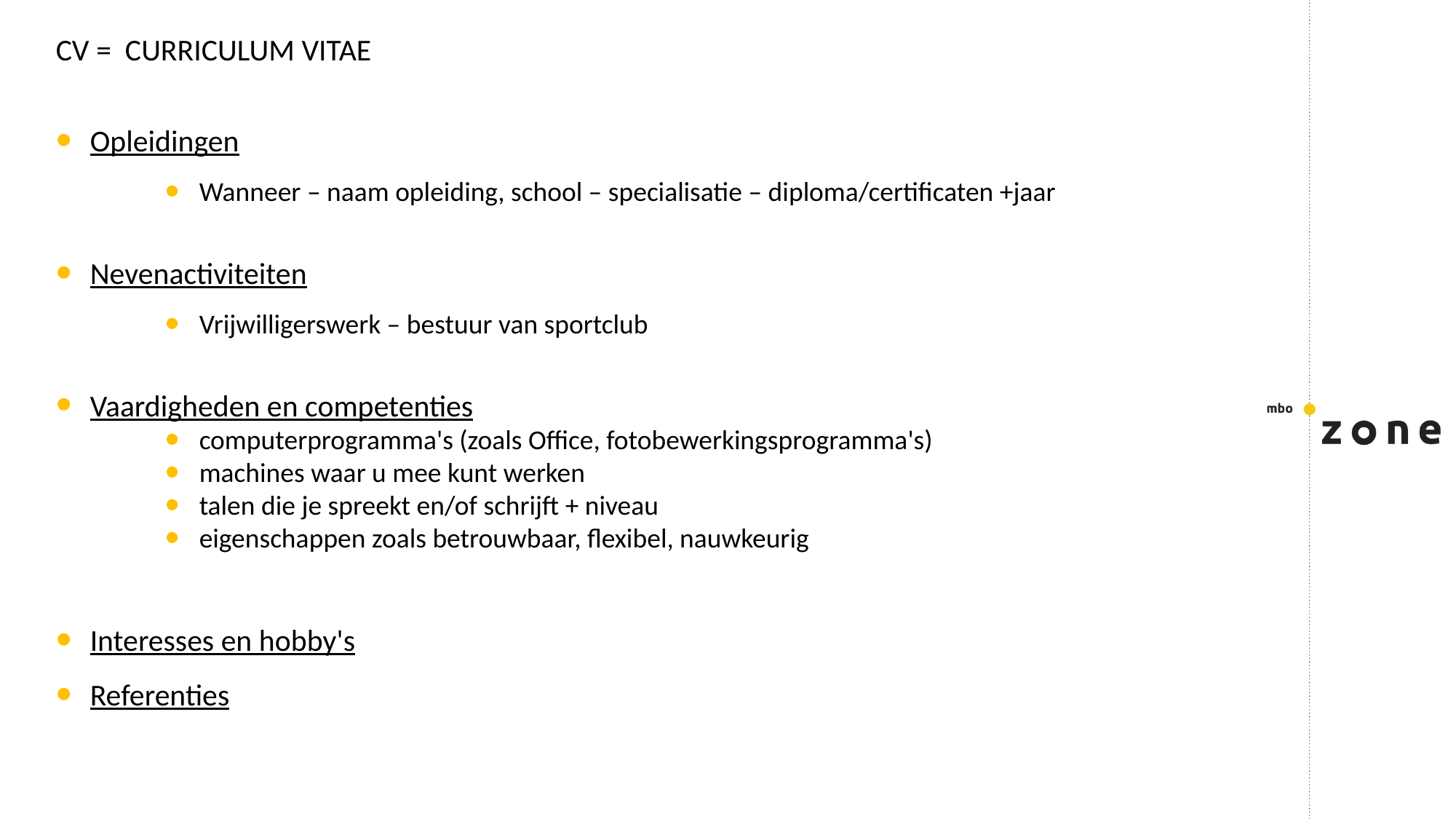

CV =  CURRICULUM VITAE

Opleidingen
Wanneer – naam opleiding, school – specialisatie – diploma/certificaten +jaar

Nevenactiviteiten
Vrijwilligerswerk – bestuur van sportclub

Vaardigheden en competenties
computerprogramma's (zoals Office, fotobewerkingsprogramma's)
machines waar u mee kunt werken
talen die je spreekt en/of schrijft + niveau
eigenschappen zoals betrouwbaar, flexibel, nauwkeurig

Interesses en hobby's
Referenties